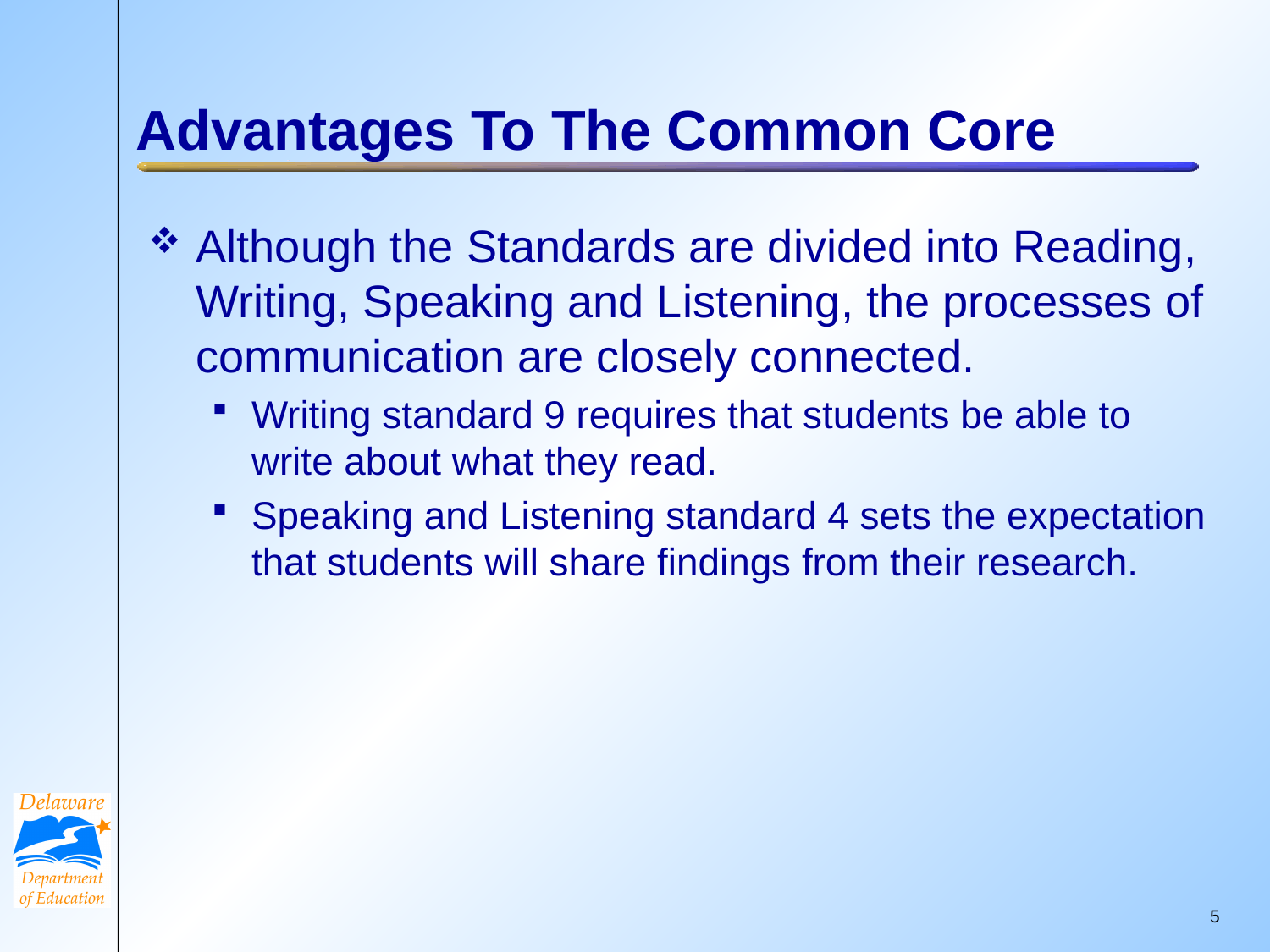

# Advantages To The Common Core
Although the Standards are divided into Reading, Writing, Speaking and Listening, the processes of communication are closely connected.
Writing standard 9 requires that students be able to write about what they read.
Speaking and Listening standard 4 sets the expectation that students will share findings from their research.

5